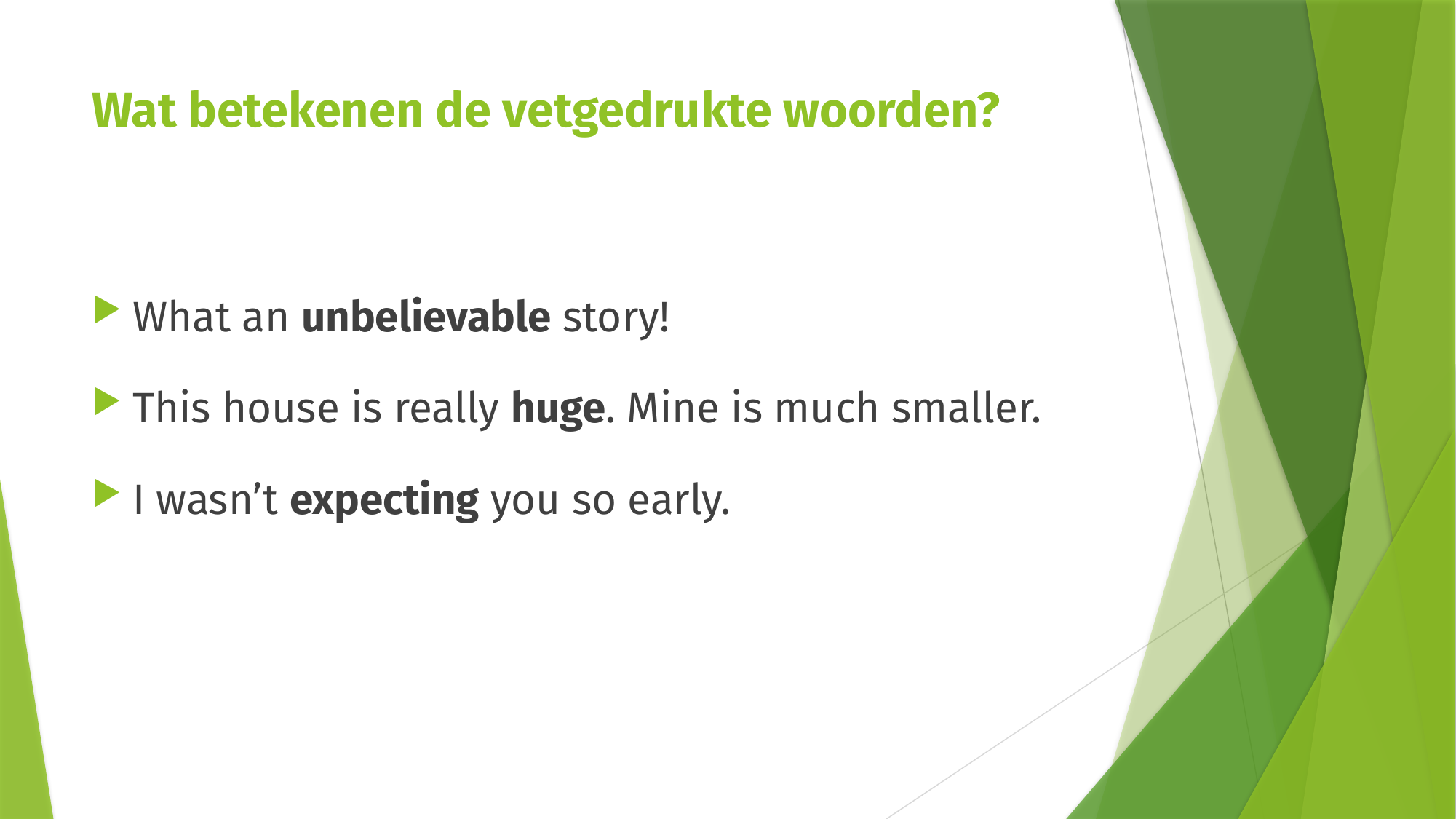

# Wat betekenen de vetgedrukte woorden?
What an unbelievable story!
This house is really huge. Mine is much smaller.
I wasn’t expecting you so early.